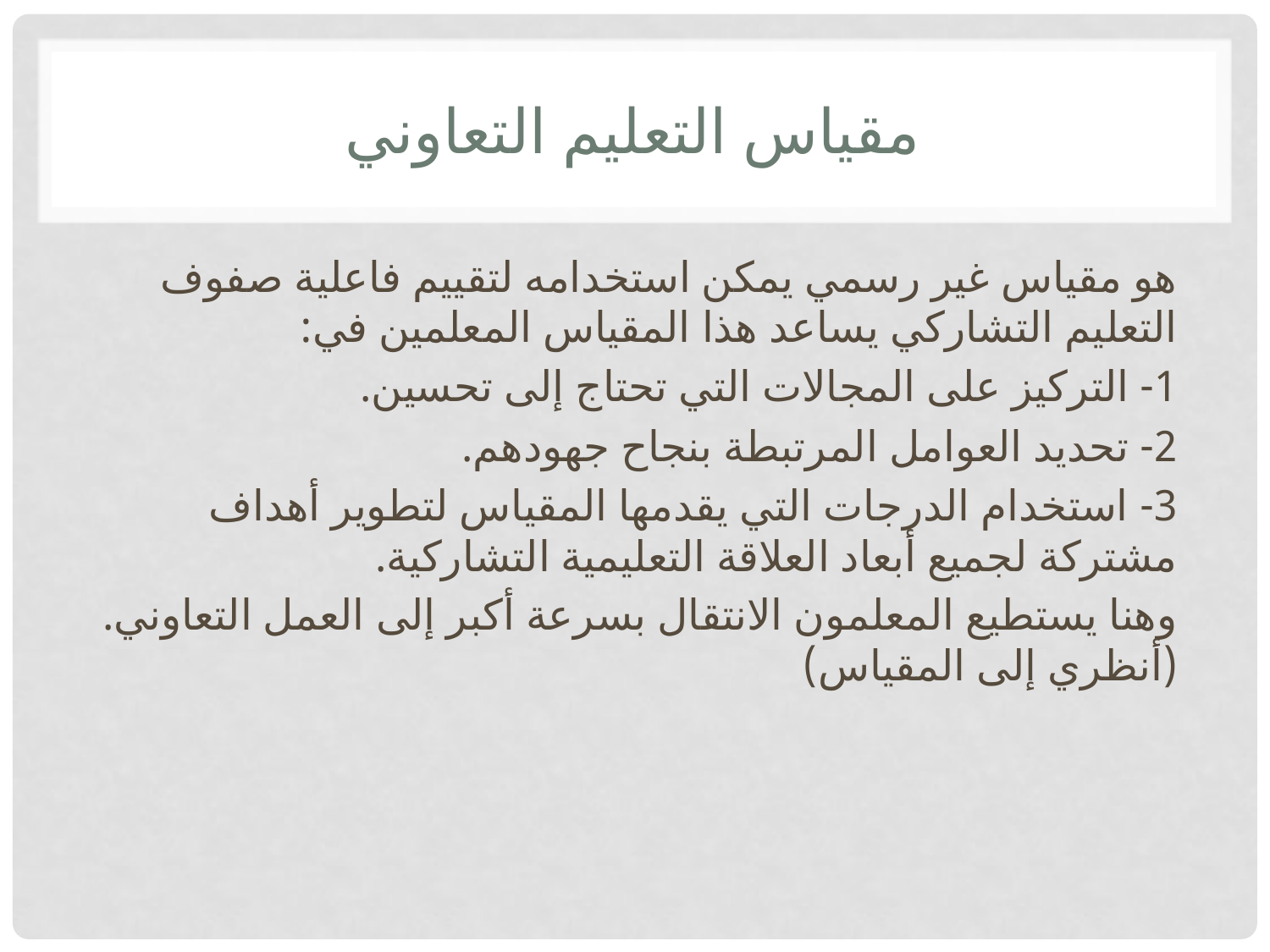

# مقياس التعليم التعاوني
هو مقياس غير رسمي يمكن استخدامه لتقييم فاعلية صفوف التعليم التشاركي يساعد هذا المقياس المعلمين في:
1- التركيز على المجالات التي تحتاج إلى تحسين.
2- تحديد العوامل المرتبطة بنجاح جهودهم.
3- استخدام الدرجات التي يقدمها المقياس لتطوير أهداف مشتركة لجميع أبعاد العلاقة التعليمية التشاركية.
وهنا يستطيع المعلمون الانتقال بسرعة أكبر إلى العمل التعاوني. (أنظري إلى المقياس)